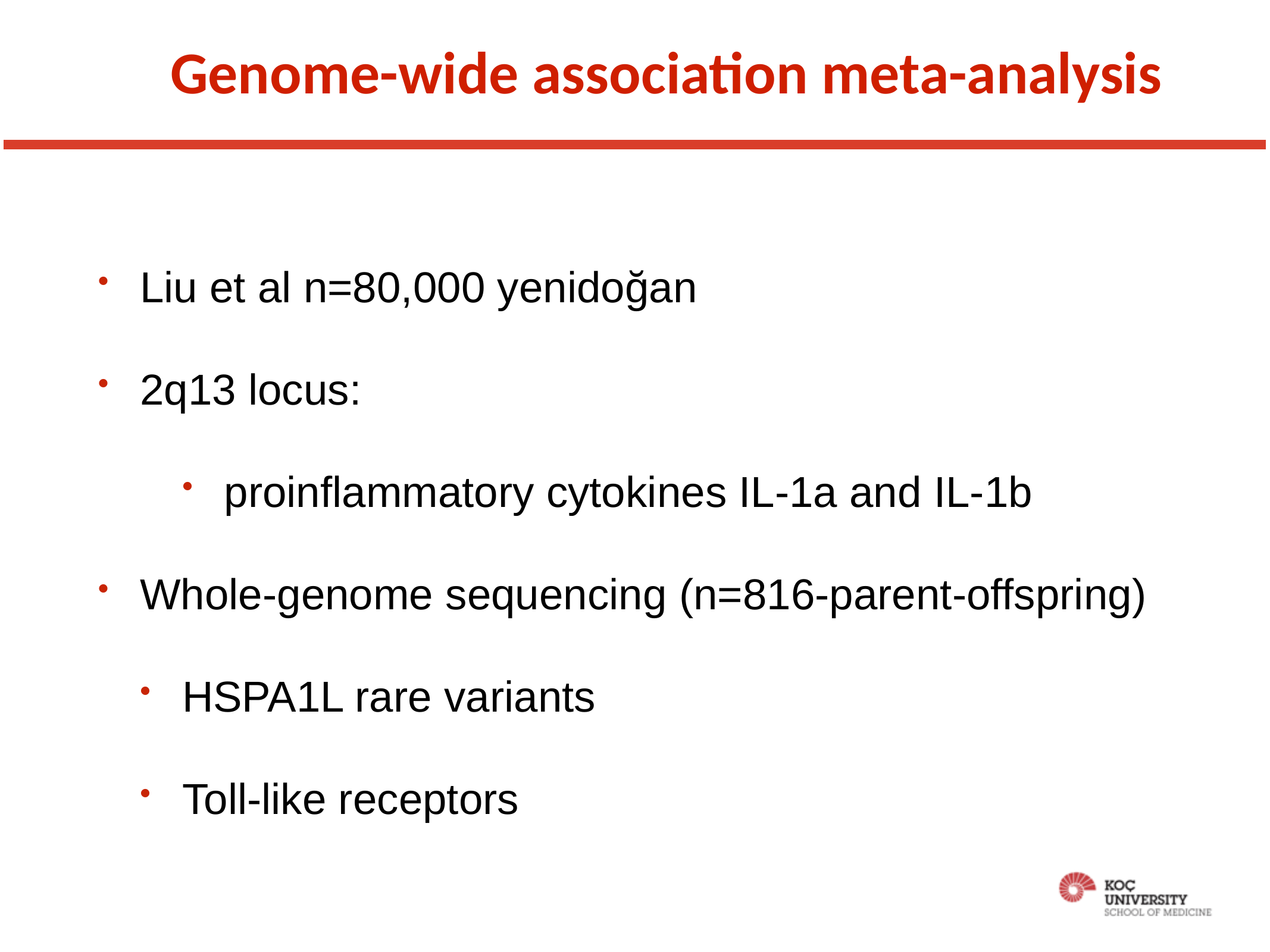

# Genome-wide association meta-analysis
Liu et al n=80,000 yenidoğan
2q13 locus:
proinflammatory cytokines IL-1a and IL-1b
Whole-genome sequencing (n=816-parent-offspring)
HSPA1L rare variants
Toll-like receptors